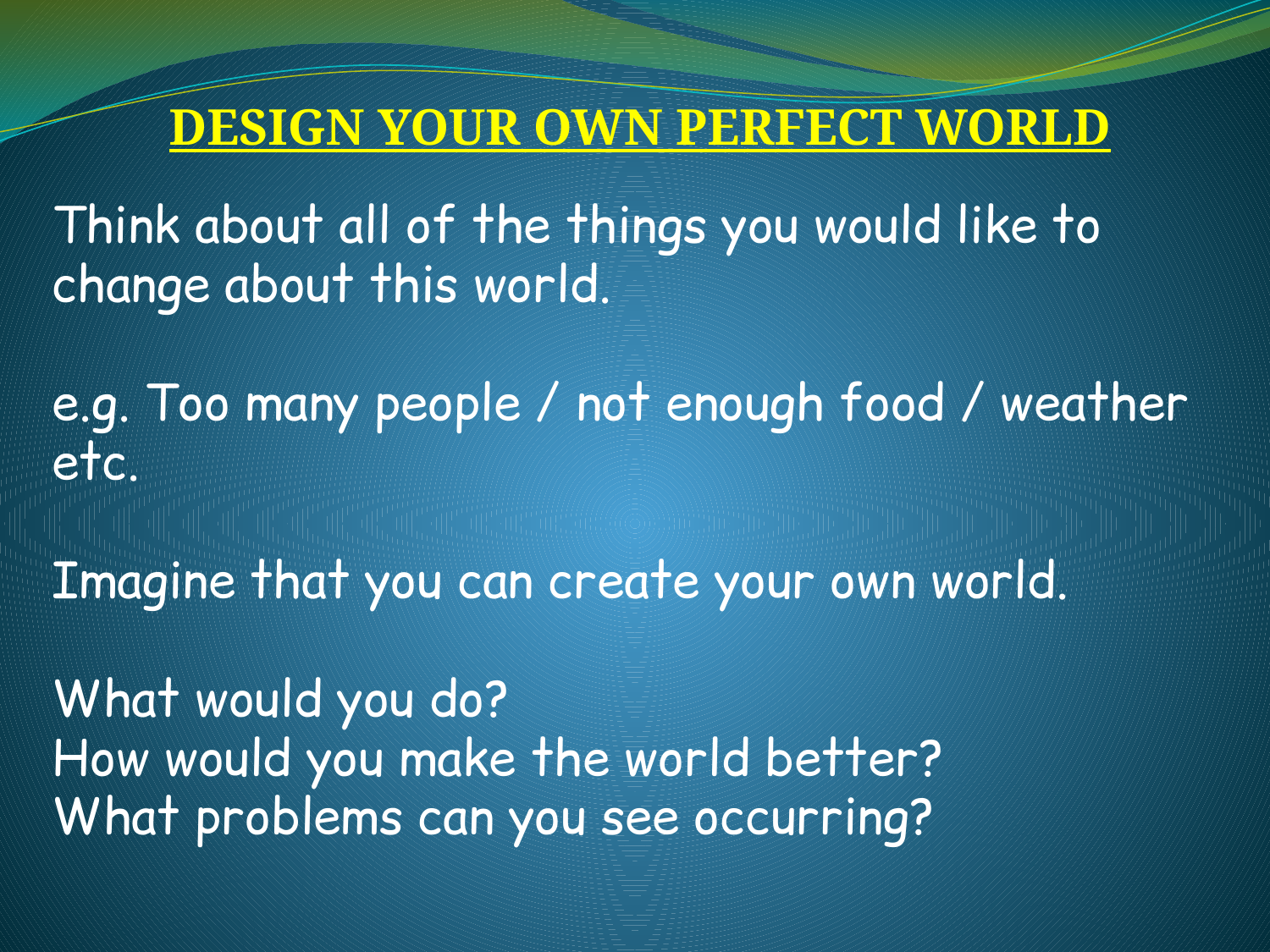

DESIGN YOUR OWN PERFECT WORLD

Think about all of the things you would like to change about this world.

e.g. Too many people / not enough food / weather etc.

Imagine that you can create your own world.

What would you do?
How would you make the world better?
What problems can you see occurring?